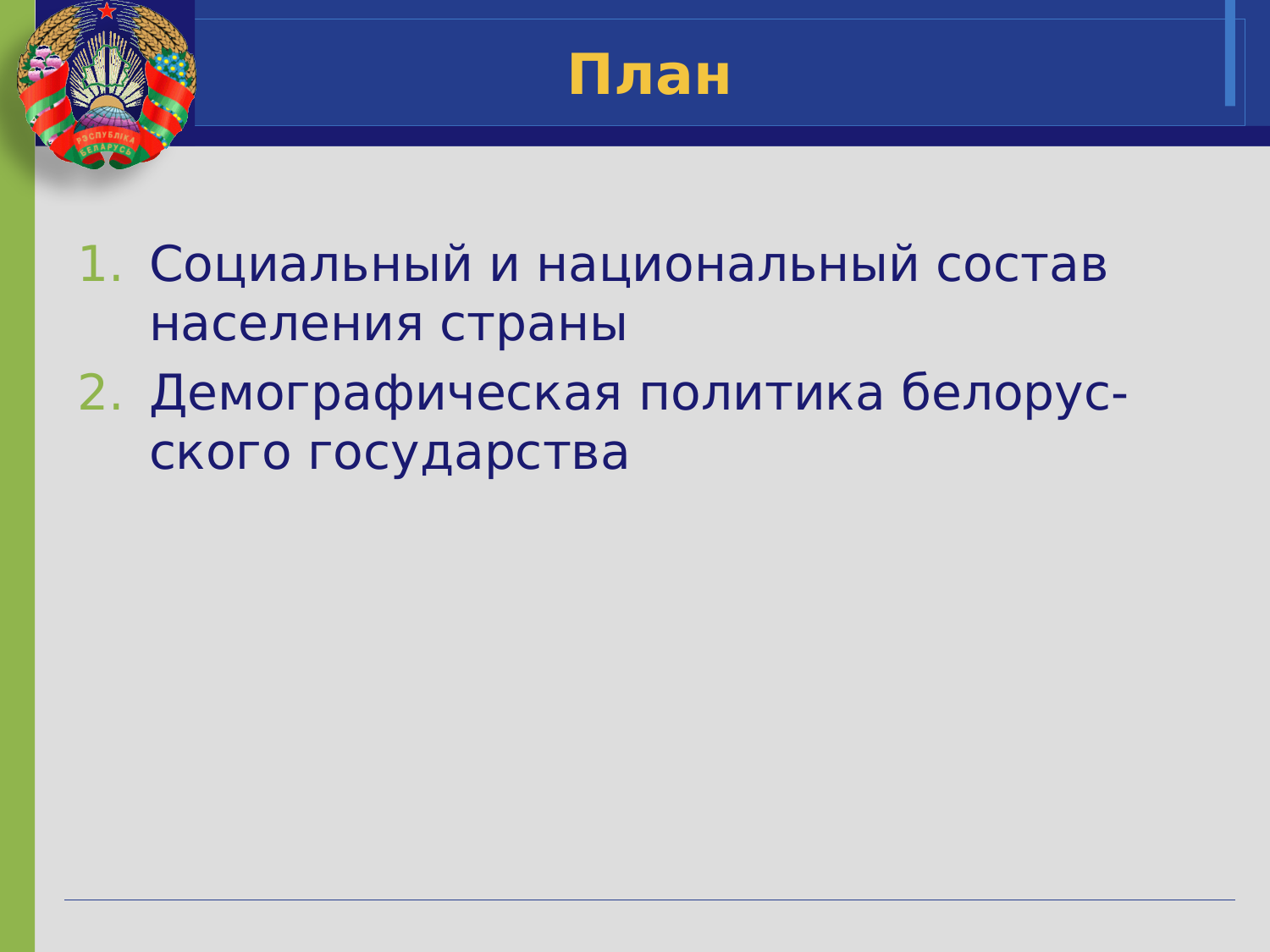

# План
Социальный и национальный состав населения страны
Демографическая политика белорус-ского государства